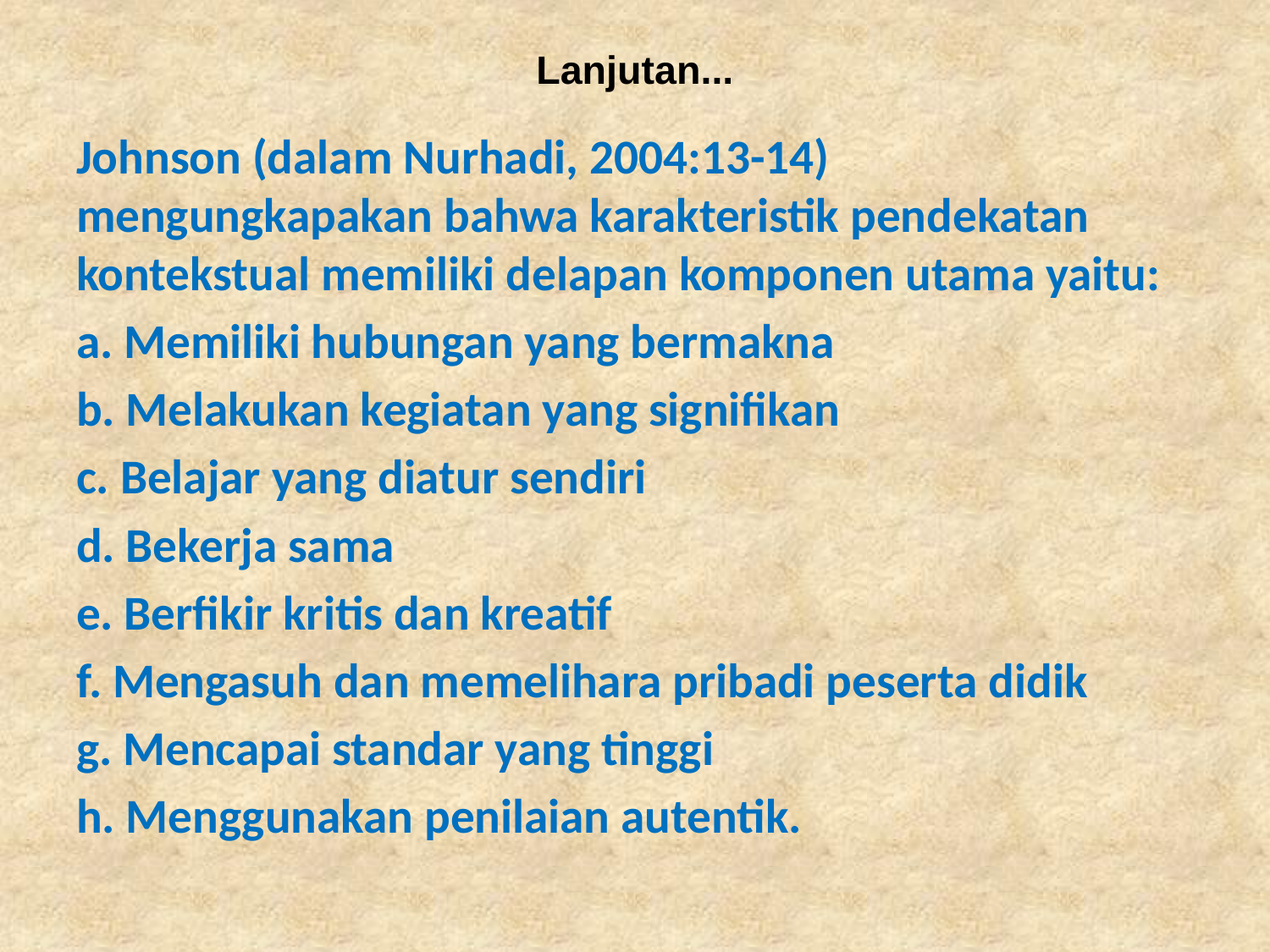

# Lanjutan...
Johnson (dalam Nurhadi, 2004:13-14) mengungkapakan bahwa karakteristik pendekatan kontekstual memiliki delapan komponen utama yaitu:
a. Memiliki hubungan yang bermakna
b. Melakukan kegiatan yang signifikan
c. Belajar yang diatur sendiri
d. Bekerja sama
e. Berfikir kritis dan kreatif
f. Mengasuh dan memelihara pribadi peserta didik
g. Mencapai standar yang tinggi
h. Menggunakan penilaian autentik.